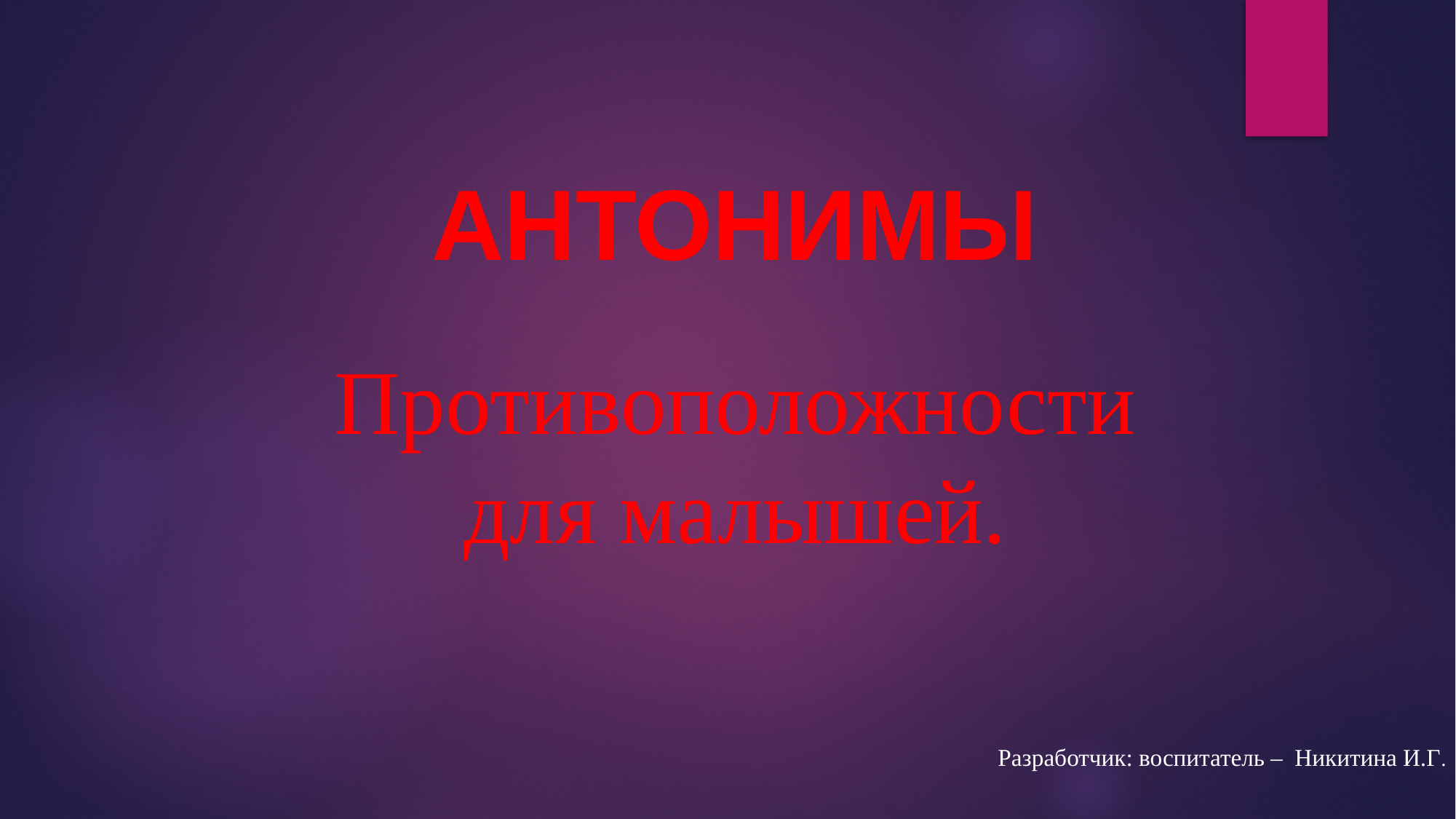

АНТОНИМЫ
Противоположности
 для малышей.
Разработчик: воспитатель –  Никитина И.Г.